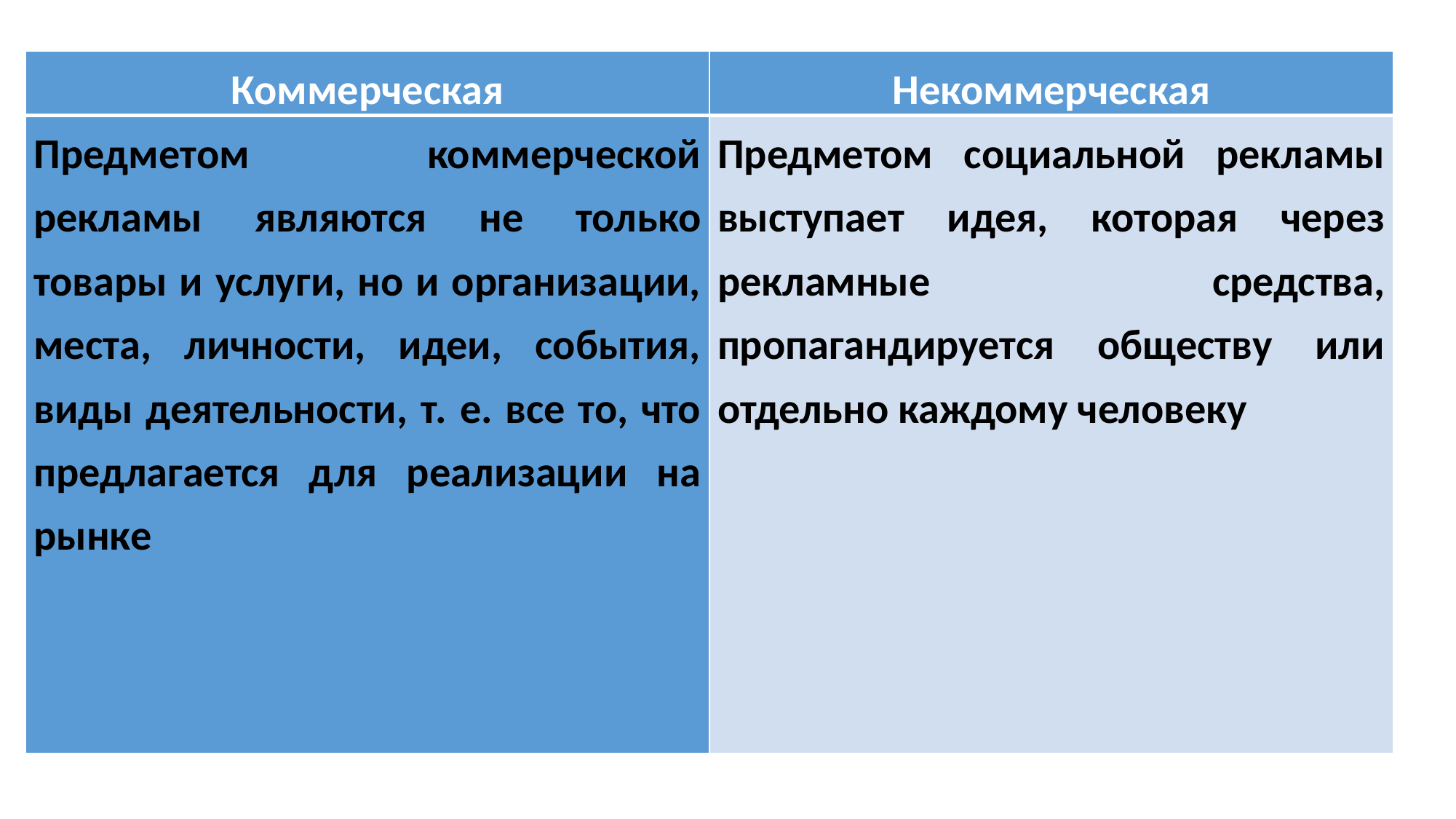

| Коммерческая | Некоммерческая |
| --- | --- |
| Предметом коммерческой рекламы являются не только товары и услуги, но и организации, места, личности, идеи, события, виды деятельности, т. е. все то, что предлагается для реализации на рынке | Предметом социальной рекламы выступает идея, которая через рекламные средства, пропагандируется обществу или отдельно каждому человеку |